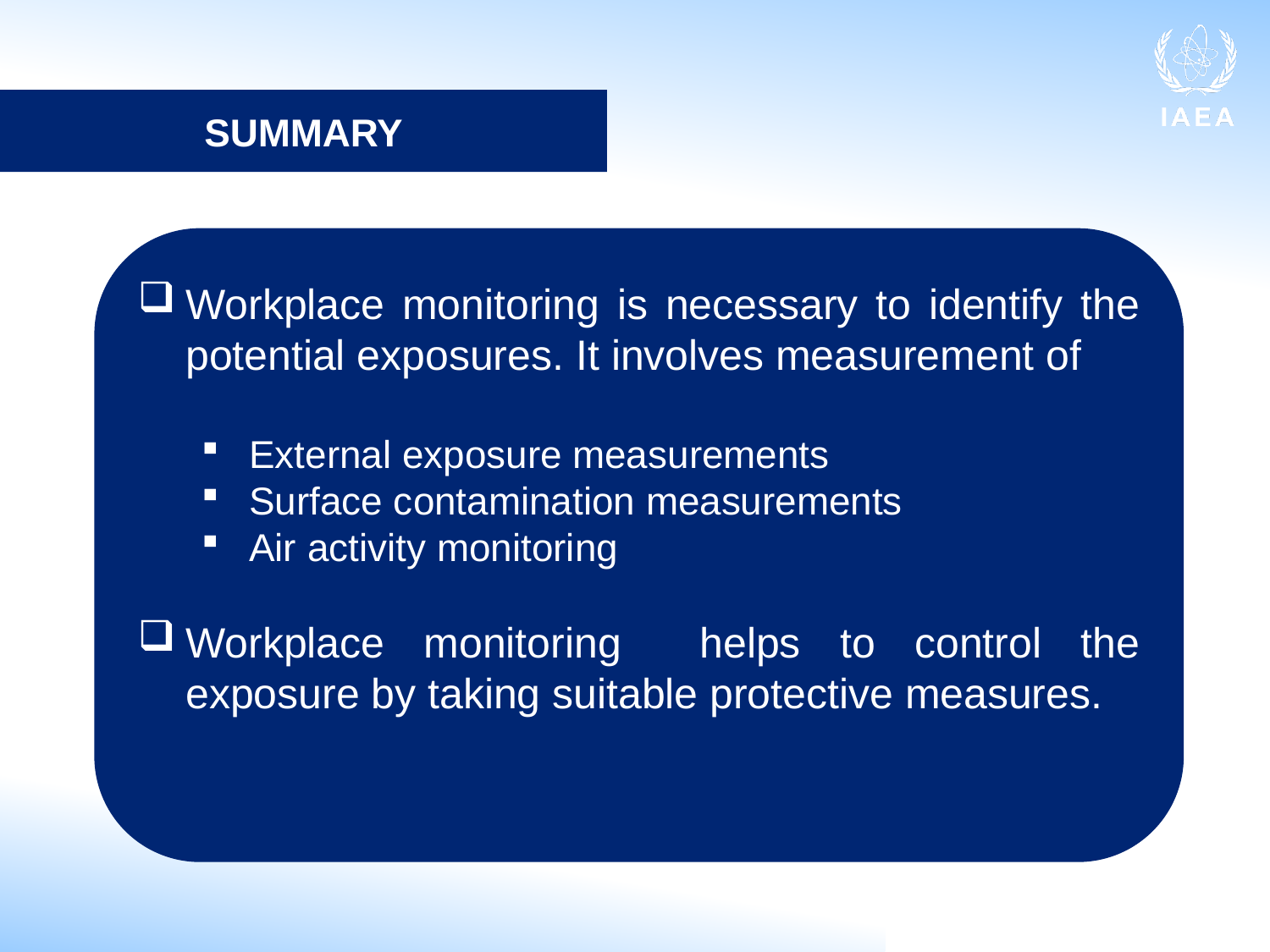

SUMMARY
Workplace monitoring is necessary to identify the potential exposures. It involves measurement of

External exposure measurements
Surface contamination measurements
Air activity monitoring

Workplace monitoring  helps to control the exposure by taking suitable protective measures.